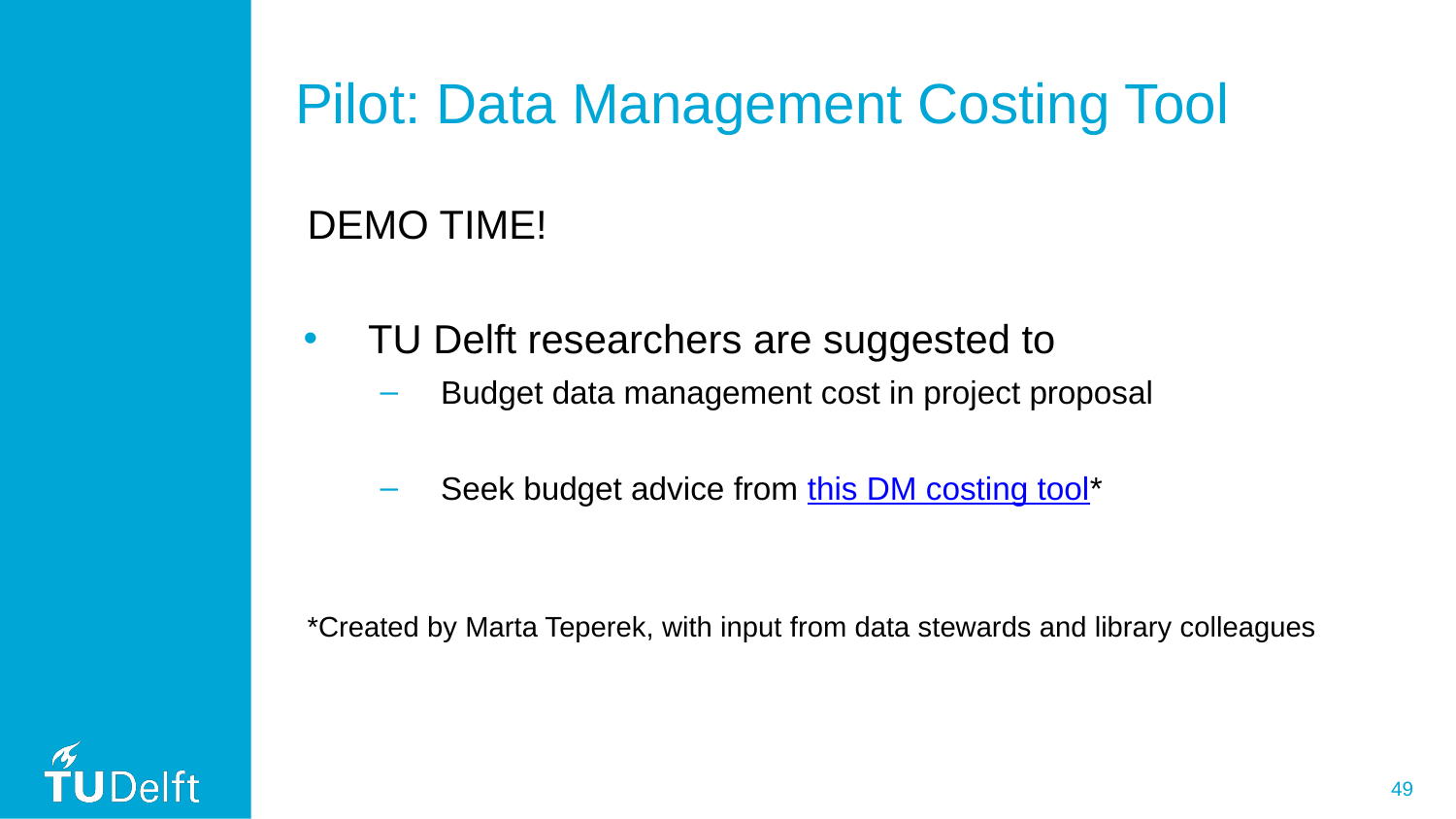

# Pilot: Data Management Costing Tool
DEMO TIME!

TU Delft researchers are suggested to
Budget data management cost in project proposal

Seek budget advice from this DM costing tool*

*Created by Marta Teperek, with input from data stewards and library colleagues